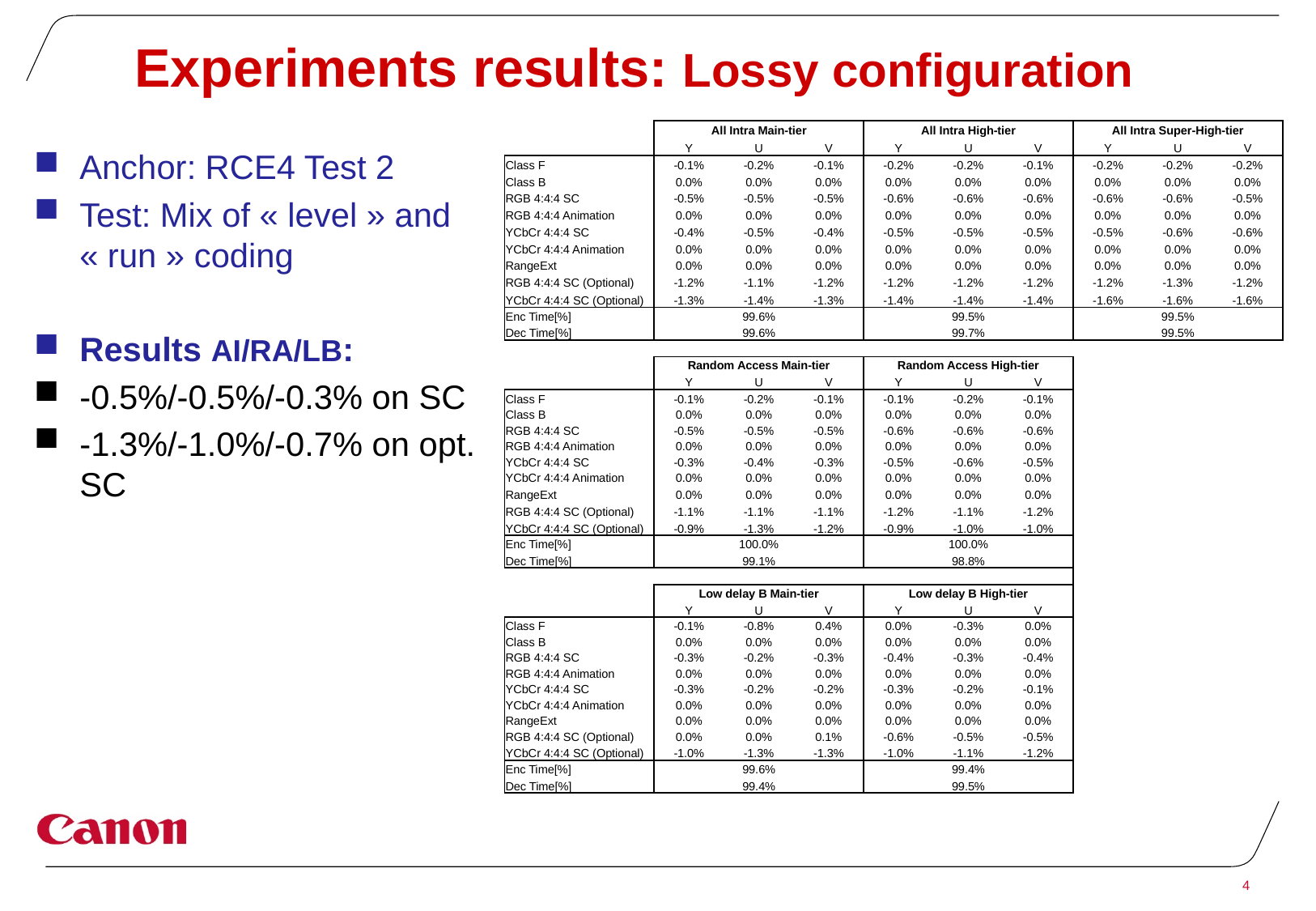

# Experiments results: Lossy configuration
|  | All Intra Main-tier |  |  | All Intra High-tier |  |  | All Intra Super-High-tier |  |  |
| --- | --- | --- | --- | --- | --- | --- | --- | --- | --- |
|  | Y | U | V | Y | U | V | Y | U | V |
| Class F | -0.1% | -0.2% | -0.1% | -0.2% | -0.2% | -0.1% | -0.2% | -0.2% | -0.2% |
| Class B | 0.0% | 0.0% | 0.0% | 0.0% | 0.0% | 0.0% | 0.0% | 0.0% | 0.0% |
| RGB 4:4:4 SC | -0.5% | -0.5% | -0.5% | -0.6% | -0.6% | -0.6% | -0.6% | -0.6% | -0.5% |
| RGB 4:4:4 Animation | 0.0% | 0.0% | 0.0% | 0.0% | 0.0% | 0.0% | 0.0% | 0.0% | 0.0% |
| YCbCr 4:4:4 SC | -0.4% | -0.5% | -0.4% | -0.5% | -0.5% | -0.5% | -0.5% | -0.6% | -0.6% |
| YCbCr 4:4:4 Animation | 0.0% | 0.0% | 0.0% | 0.0% | 0.0% | 0.0% | 0.0% | 0.0% | 0.0% |
| RangeExt | 0.0% | 0.0% | 0.0% | 0.0% | 0.0% | 0.0% | 0.0% | 0.0% | 0.0% |
| RGB 4:4:4 SC (Optional) | -1.2% | -1.1% | -1.2% | -1.2% | -1.2% | -1.2% | -1.2% | -1.3% | -1.2% |
| YCbCr 4:4:4 SC (Optional) | -1.3% | -1.4% | -1.3% | -1.4% | -1.4% | -1.4% | -1.6% | -1.6% | -1.6% |
| Enc Time[%] | 99.6% |  |  | 99.5% |  |  | 99.5% |  |  |
| Dec Time[%] | 99.6% |  |  | 99.7% |  |  | 99.5% |  |  |
|  |  |  |  |  |  |  |  |  |  |
|  | Random Access Main-tier |  |  | Random Access High-tier |  |  |  |  |  |
|  | Y | U | V | Y | U | V |  |  |  |
| Class F | -0.1% | -0.2% | -0.1% | -0.1% | -0.2% | -0.1% |  |  |  |
| Class B | 0.0% | 0.0% | 0.0% | 0.0% | 0.0% | 0.0% |  |  |  |
| RGB 4:4:4 SC | -0.5% | -0.5% | -0.5% | -0.6% | -0.6% | -0.6% |  |  |  |
| RGB 4:4:4 Animation | 0.0% | 0.0% | 0.0% | 0.0% | 0.0% | 0.0% |  |  |  |
| YCbCr 4:4:4 SC | -0.3% | -0.4% | -0.3% | -0.5% | -0.6% | -0.5% |  |  |  |
| YCbCr 4:4:4 Animation | 0.0% | 0.0% | 0.0% | 0.0% | 0.0% | 0.0% |  |  |  |
| RangeExt | 0.0% | 0.0% | 0.0% | 0.0% | 0.0% | 0.0% |  |  |  |
| RGB 4:4:4 SC (Optional) | -1.1% | -1.1% | -1.1% | -1.2% | -1.1% | -1.2% |  |  |  |
| YCbCr 4:4:4 SC (Optional) | -0.9% | -1.3% | -1.2% | -0.9% | -1.0% | -1.0% |  |  |  |
| Enc Time[%] | 100.0% |  |  | 100.0% |  |  |  |  |  |
| Dec Time[%] | 99.1% |  |  | 98.8% |  |  |  |  |  |
|  |  |  |  |  |  |  |  |  |  |
|  | Low delay B Main-tier |  |  | Low delay B High-tier |  |  |  |  |  |
|  | Y | U | V | Y | U | V |  |  |  |
| Class F | -0.1% | -0.8% | 0.4% | 0.0% | -0.3% | 0.0% |  |  |  |
| Class B | 0.0% | 0.0% | 0.0% | 0.0% | 0.0% | 0.0% |  |  |  |
| RGB 4:4:4 SC | -0.3% | -0.2% | -0.3% | -0.4% | -0.3% | -0.4% |  |  |  |
| RGB 4:4:4 Animation | 0.0% | 0.0% | 0.0% | 0.0% | 0.0% | 0.0% |  |  |  |
| YCbCr 4:4:4 SC | -0.3% | -0.2% | -0.2% | -0.3% | -0.2% | -0.1% |  |  |  |
| YCbCr 4:4:4 Animation | 0.0% | 0.0% | 0.0% | 0.0% | 0.0% | 0.0% |  |  |  |
| RangeExt | 0.0% | 0.0% | 0.0% | 0.0% | 0.0% | 0.0% |  |  |  |
| RGB 4:4:4 SC (Optional) | 0.0% | 0.0% | 0.1% | -0.6% | -0.5% | -0.5% |  |  |  |
| YCbCr 4:4:4 SC (Optional) | -1.0% | -1.3% | -1.3% | -1.0% | -1.1% | -1.2% |  |  |  |
| Enc Time[%] | 99.6% |  |  | 99.4% |  |  |  |  |  |
| Dec Time[%] | 99.4% |  |  | 99.5% |  |  |  |  |  |
Anchor: RCE4 Test 2
Test: Mix of « level » and « run » coding

Results AI/RA/LB:
-0.5%/-0.5%/-0.3% on SC
-1.3%/-1.0%/-0.7% on opt. SC

4